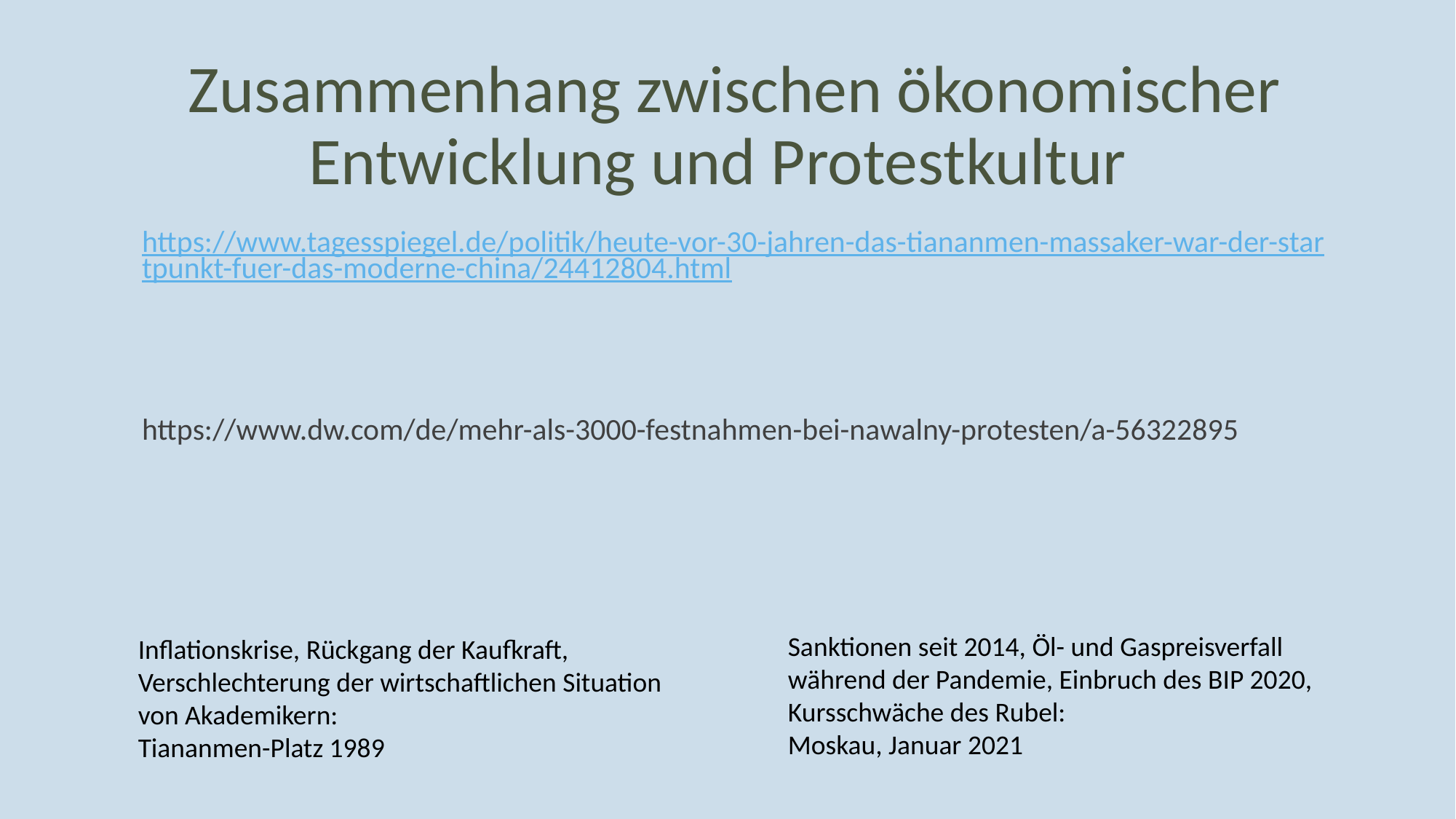

Zusammenhang zwischen ökonomischer Entwicklung und Protestkultur
https://www.tagesspiegel.de/politik/heute-vor-30-jahren-das-tiananmen-massaker-war-der-startpunkt-fuer-das-moderne-china/24412804.html

https://www.dw.com/de/mehr-als-3000-festnahmen-bei-nawalny-protesten/a-56322895
Sanktionen seit 2014, Öl- und Gaspreisverfall während der Pandemie, Einbruch des BIP 2020, Kursschwäche des Rubel:
Moskau, Januar 2021
Inflationskrise, Rückgang der Kaufkraft, Verschlechterung der wirtschaftlichen Situation von Akademikern:
Tiananmen-Platz 1989